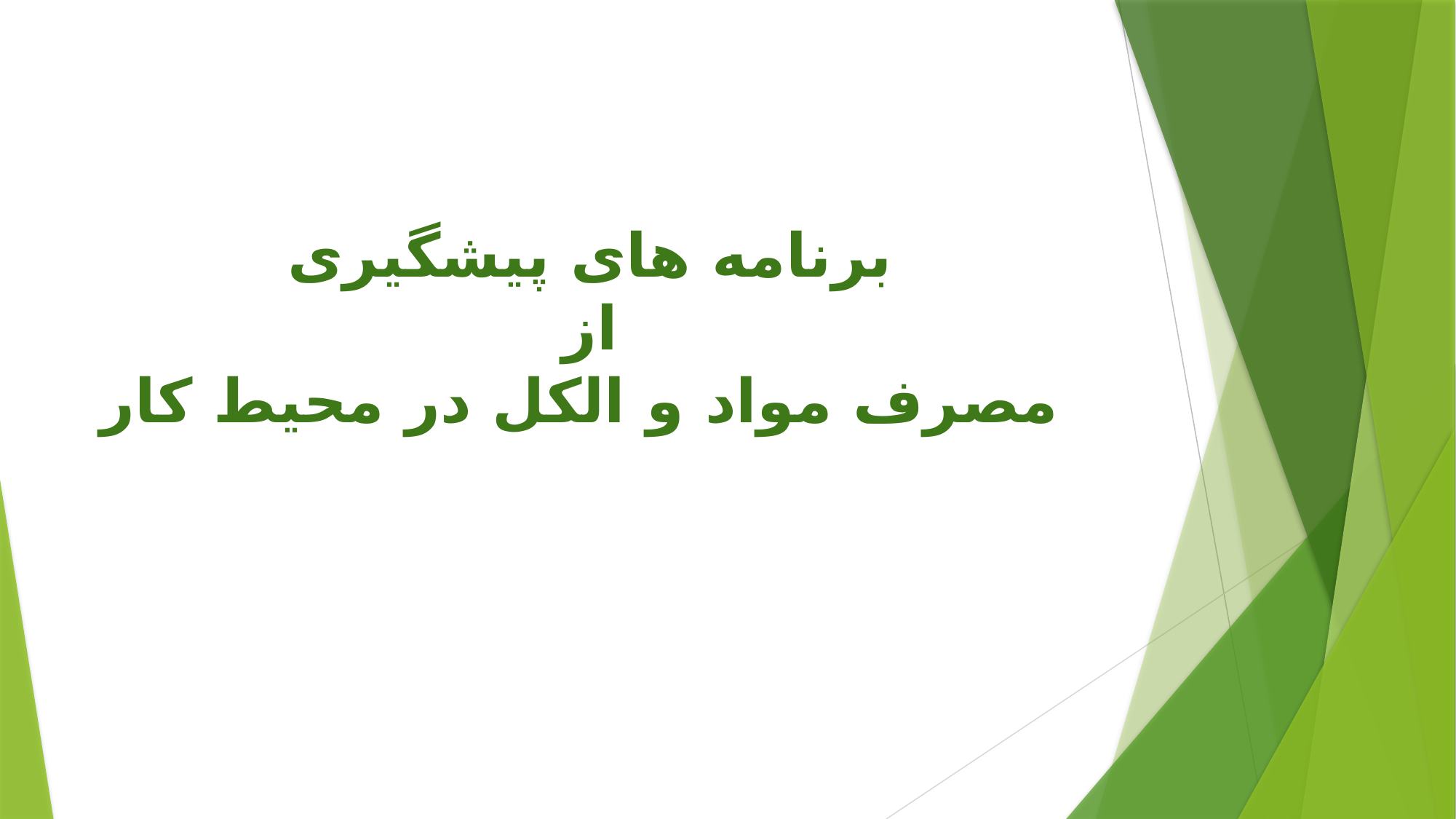

# برنامه های پیشگیری از مصرف مواد و الکل در محیط کار